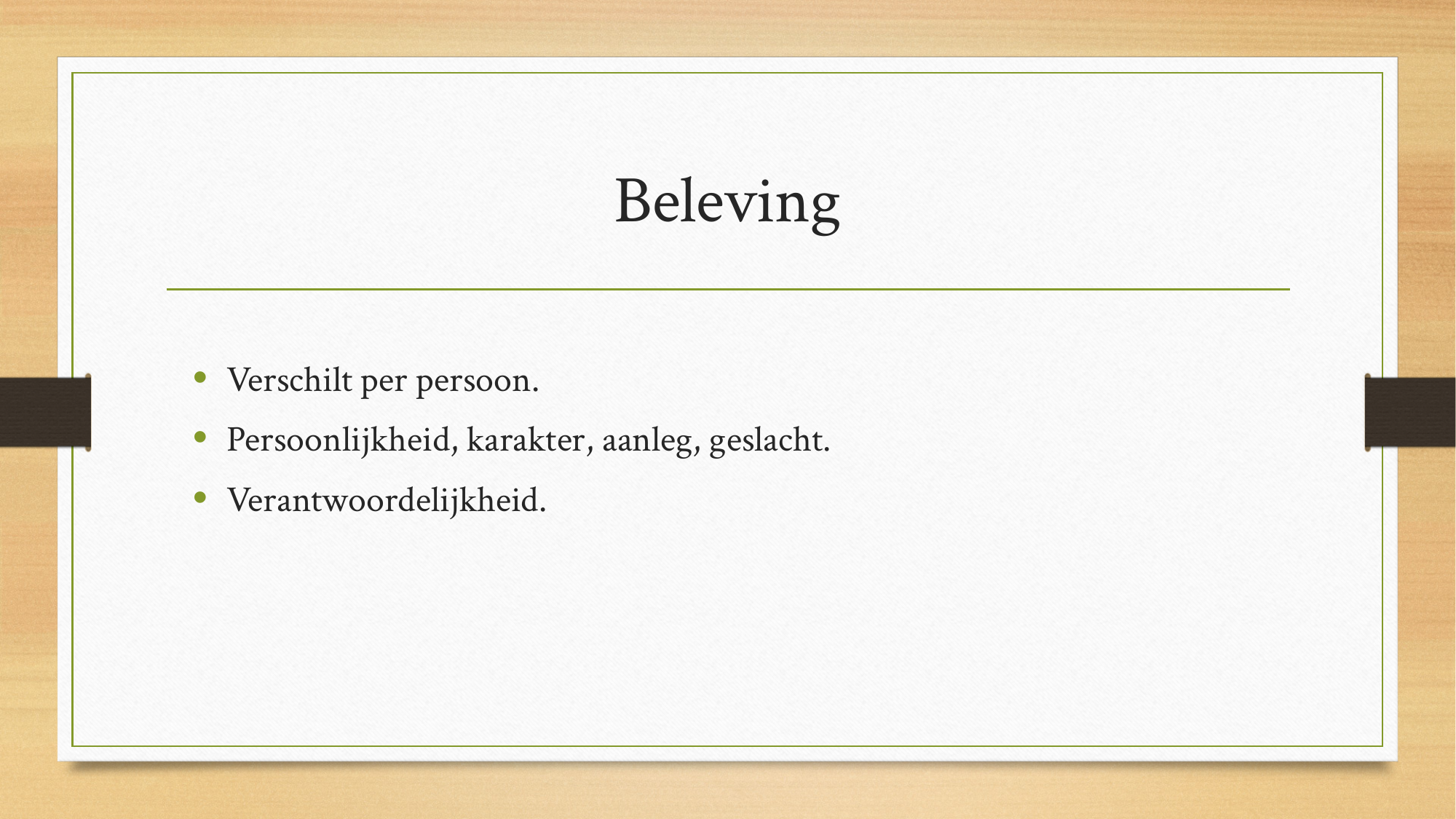

# Beleving
Verschilt per persoon.
Persoonlijkheid, karakter, aanleg, geslacht.
Verantwoordelijkheid.